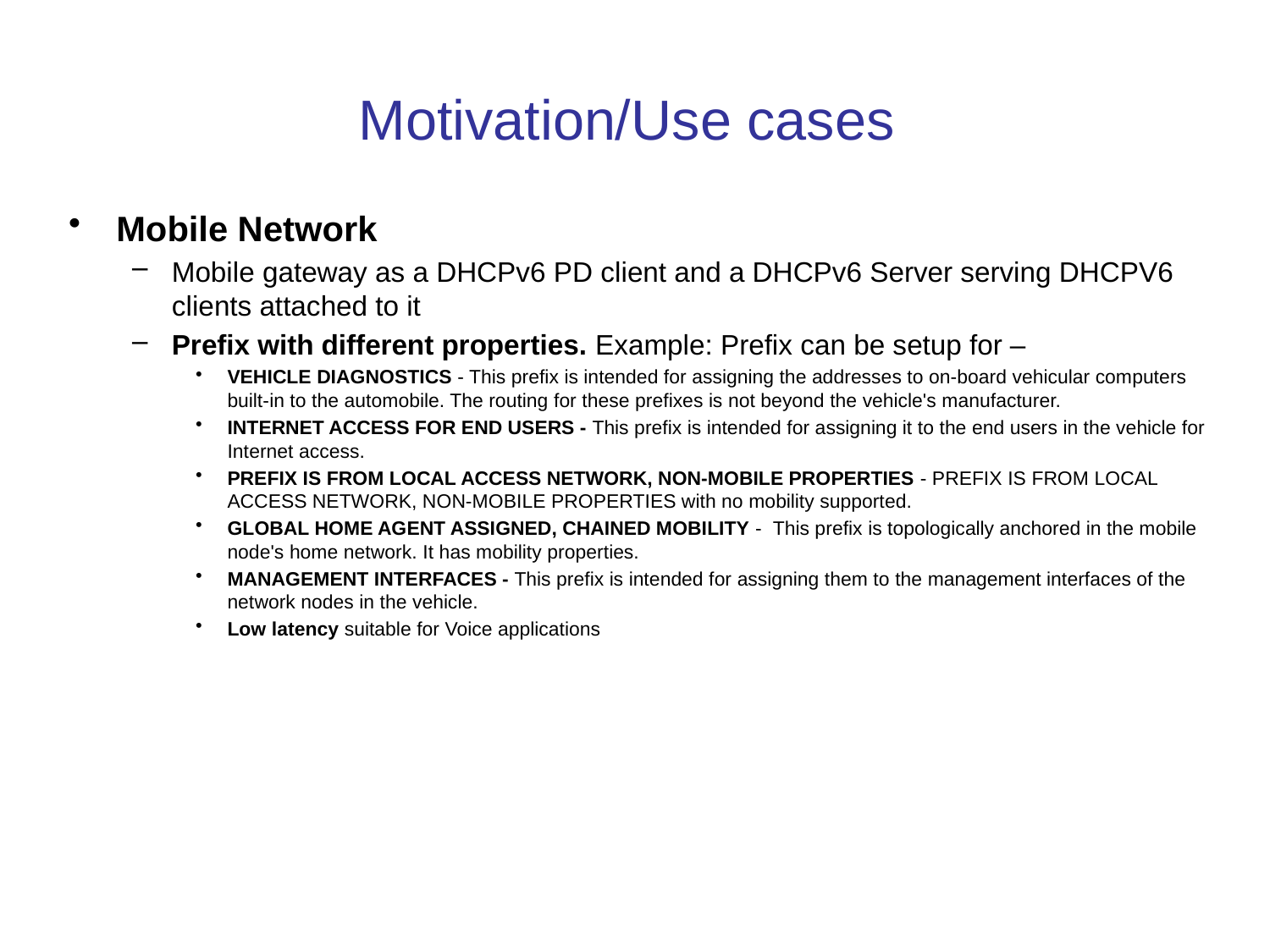

# Motivation/Use cases
Mobile Network
Mobile gateway as a DHCPv6 PD client and a DHCPv6 Server serving DHCPV6 clients attached to it
Prefix with different properties. Example: Prefix can be setup for –
VEHICLE DIAGNOSTICS - This prefix is intended for assigning the addresses to on-board vehicular computers built-in to the automobile. The routing for these prefixes is not beyond the vehicle's manufacturer.
INTERNET ACCESS FOR END USERS - This prefix is intended for assigning it to the end users in the vehicle for Internet access.
PREFIX IS FROM LOCAL ACCESS NETWORK, NON-MOBILE PROPERTIES - PREFIX IS FROM LOCAL ACCESS NETWORK, NON-MOBILE PROPERTIES with no mobility supported.
GLOBAL HOME AGENT ASSIGNED, CHAINED MOBILITY -  This prefix is topologically anchored in the mobile node's home network. It has mobility properties.
MANAGEMENT INTERFACES - This prefix is intended for assigning them to the management interfaces of the network nodes in the vehicle.
Low latency suitable for Voice applications